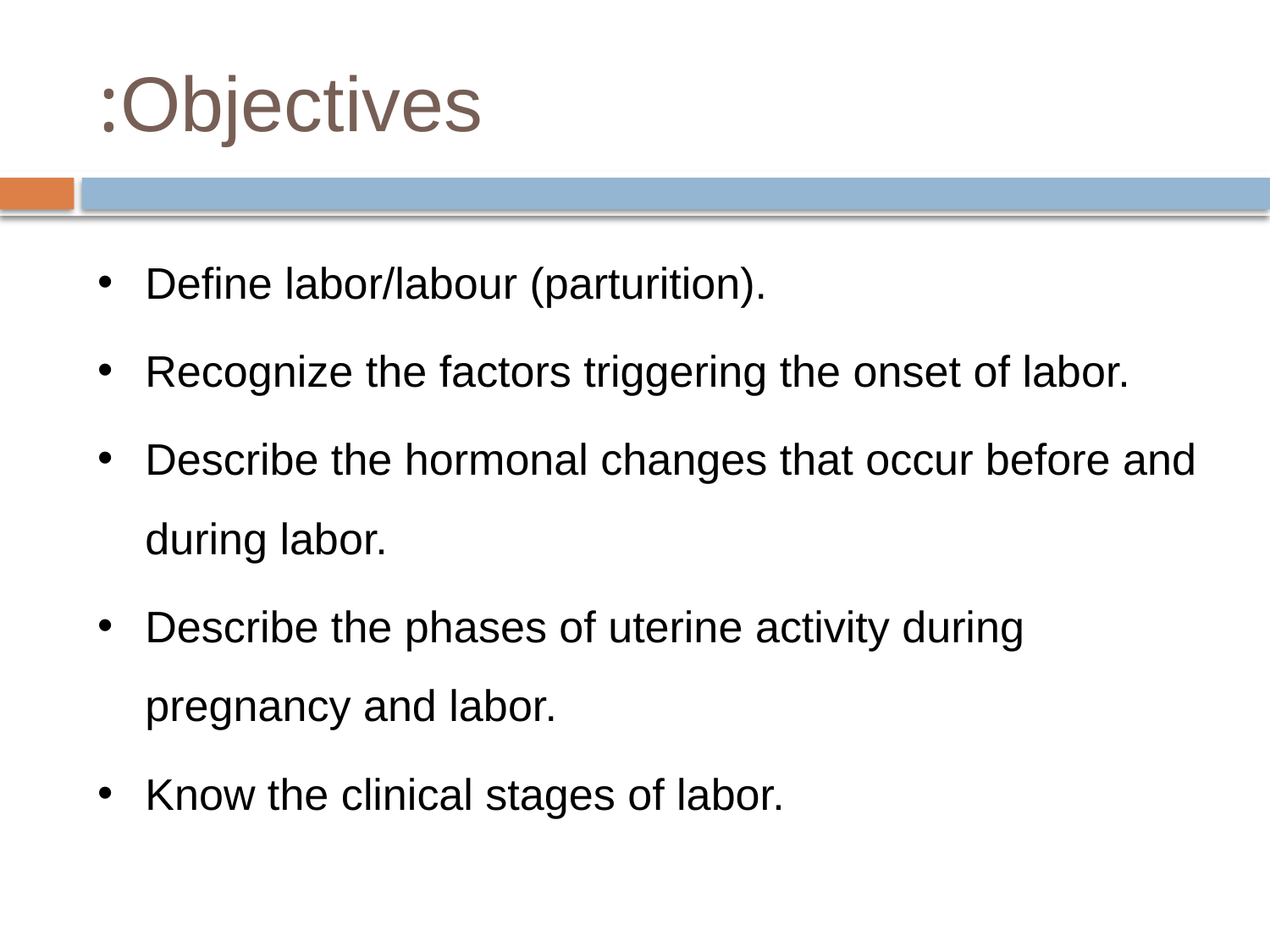

# Objectives:
Define labor/labour (parturition).
Recognize the factors triggering the onset of labor.
Describe the hormonal changes that occur before and during labor.
Describe the phases of uterine activity during pregnancy and labor.
Know the clinical stages of labor.